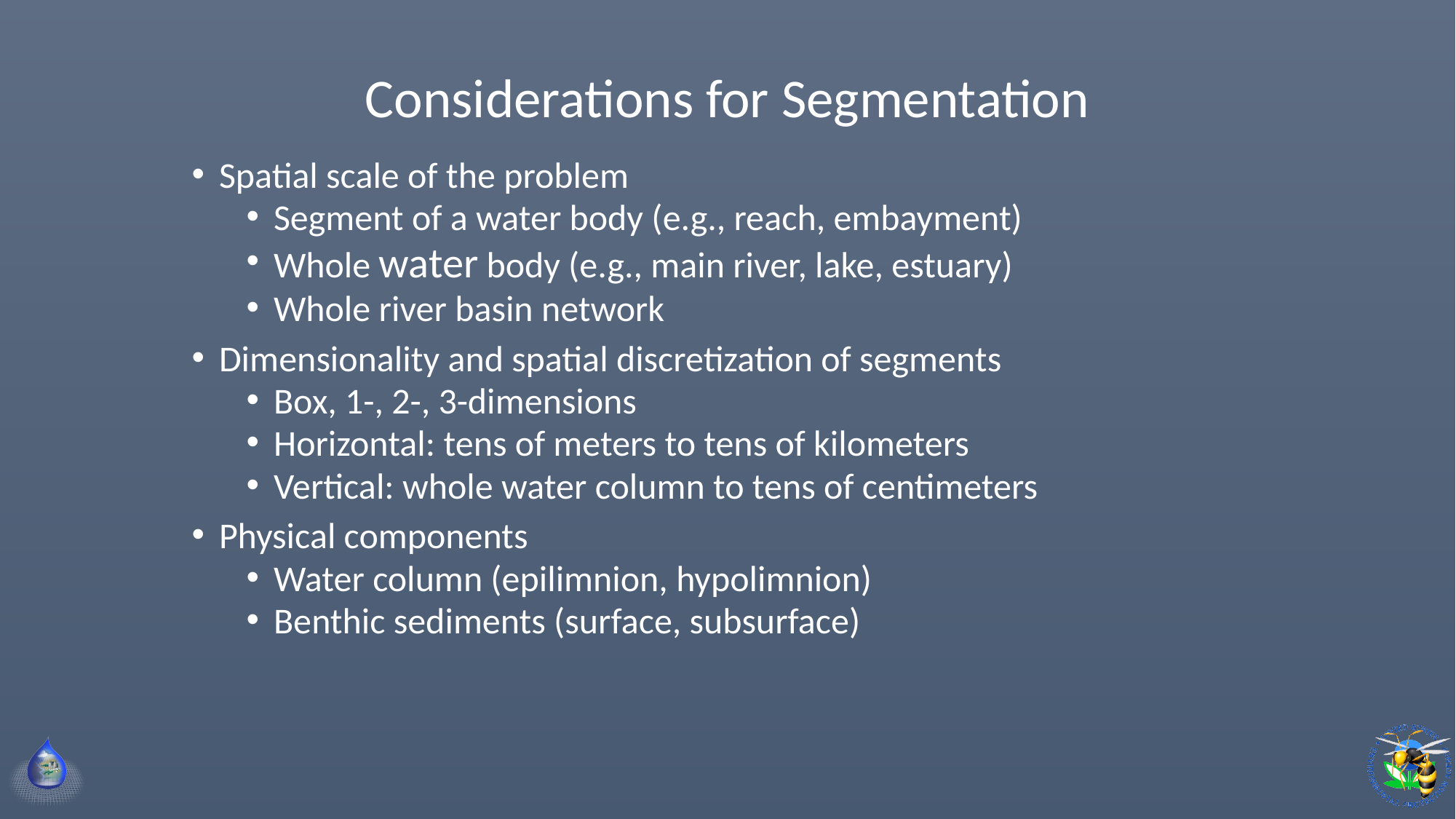

# Considerations for Segmentation
Spatial scale of the problem
Segment of a water body (e.g., reach, embayment)
Whole water body (e.g., main river, lake, estuary)
Whole river basin network
Dimensionality and spatial discretization of segments
Box, 1-, 2-, 3-dimensions
Horizontal: tens of meters to tens of kilometers
Vertical: whole water column to tens of centimeters
Physical components
Water column (epilimnion, hypolimnion)
Benthic sediments (surface, subsurface)